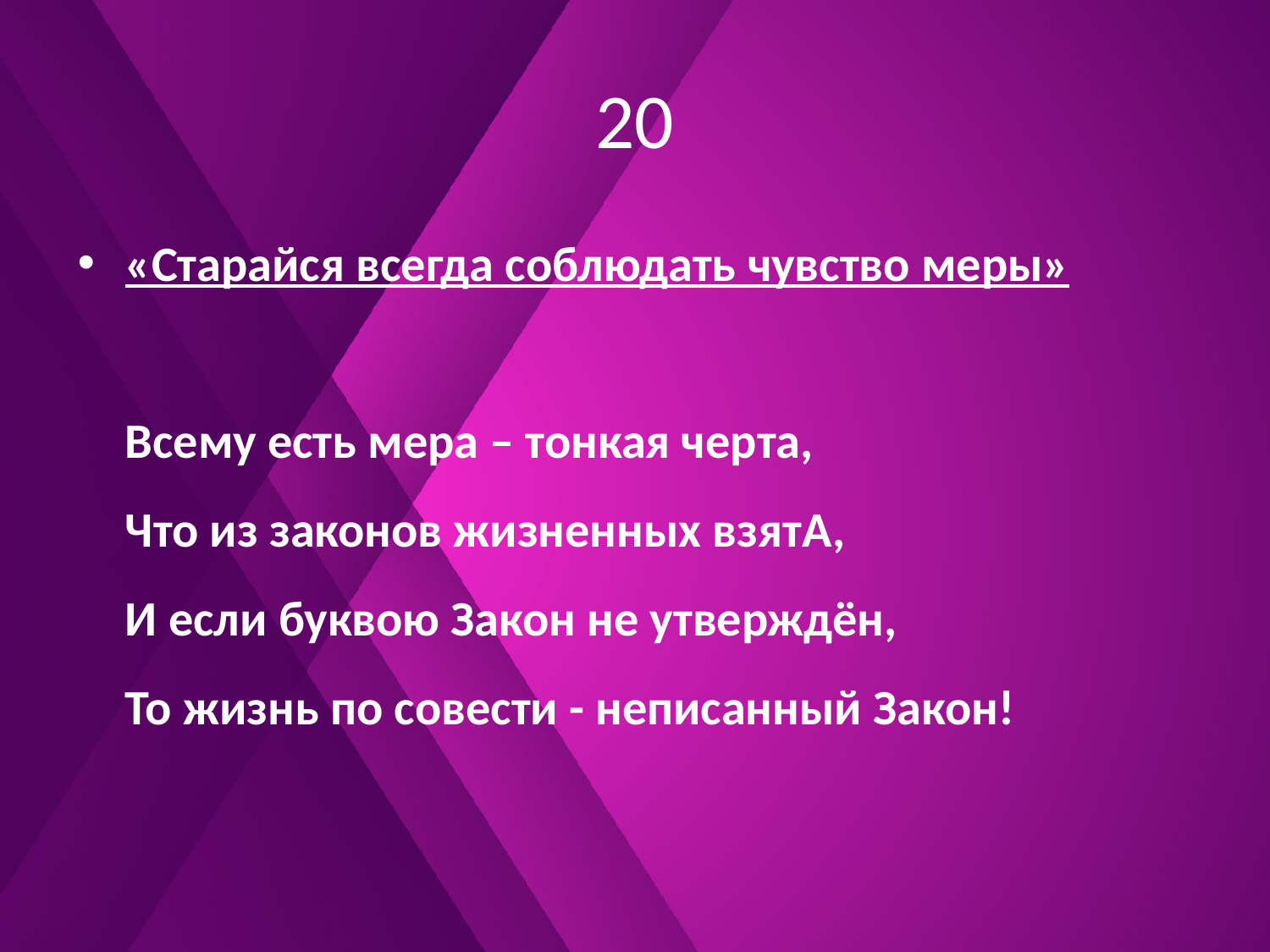

# 20
«Старайся всегда соблюдать чувство меры»
Всему есть мера – тонкая черта,
Что из законов жизненных взятА,
И если буквою Закон не утверждён,
То жизнь по совести - неписанный Закон!